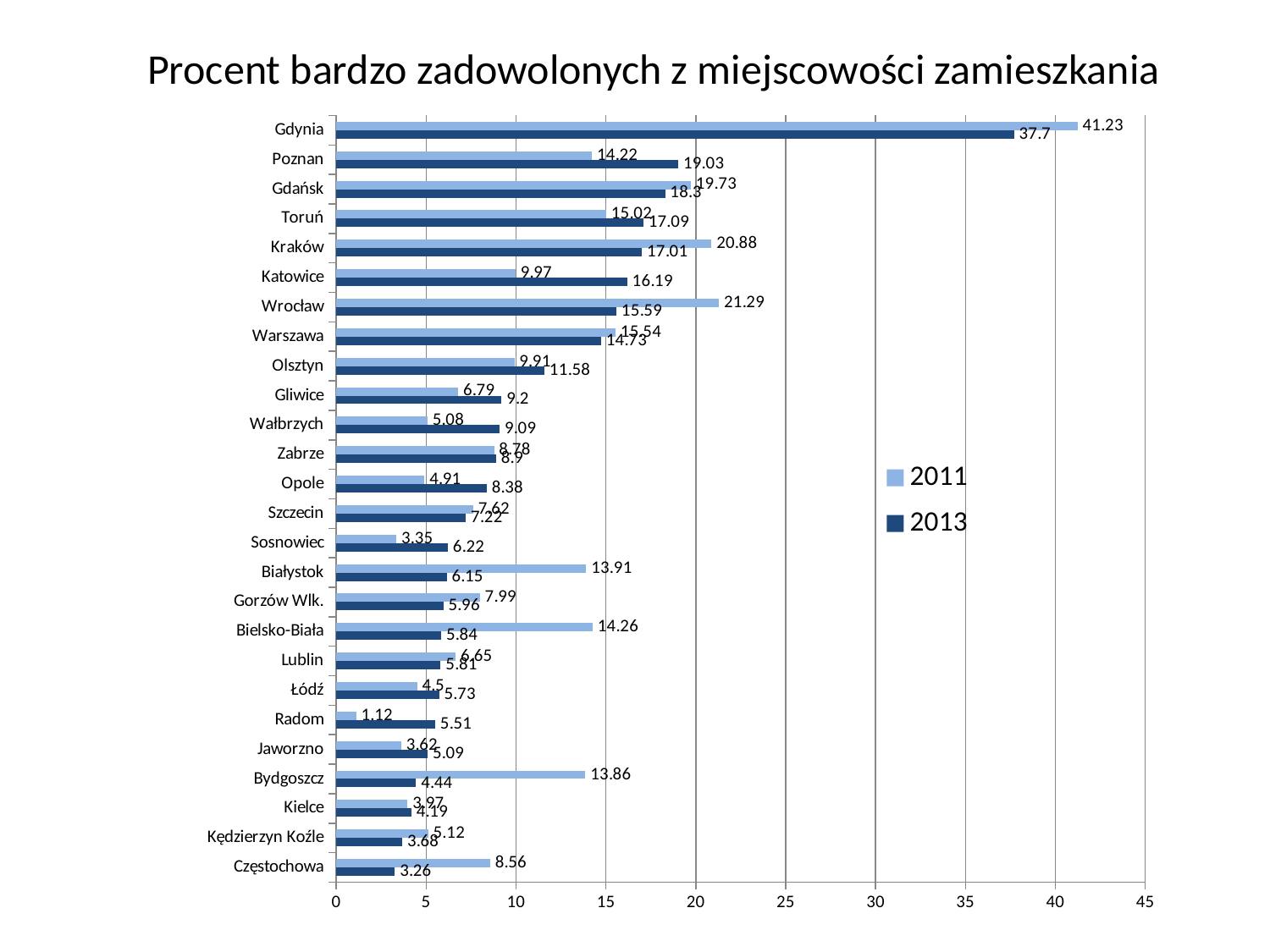

Procent bardzo zadowolonych z miejscowości zamieszkania

### Chart

| Category | 2013 | 2011 |
|---|---|---|
| Częstochowa | 3.26 | 8.56 |
| Kędzierzyn Koźle | 3.68 | 5.12 |
| Kielce | 4.19 | 3.97 |
| Bydgoszcz | 4.44 | 13.86 |
| Jaworzno | 5.09 | 3.62 |
| Radom | 5.51 | 1.12 |
| Łódź | 5.73 | 4.5 |
| Lublin | 5.81 | 6.65 |
| Bielsko-Biała | 5.84 | 14.26 |
| Gorzów Wlk. | 5.96 | 7.99 |
| Białystok | 6.15 | 13.91 |
| Sosnowiec | 6.22 | 3.35 |
| Szczecin | 7.22 | 7.62 |
| Opole | 8.38 | 4.91 |
| Zabrze | 8.9 | 8.78 |
| Wałbrzych | 9.09 | 5.08 |
| Gliwice | 9.2 | 6.79 |
| Olsztyn | 11.58 | 9.91 |
| Warszawa | 14.73 | 15.54 |
| Wrocław | 15.59 | 21.29 |
| Katowice | 16.19 | 9.97 |
| Kraków | 17.01 | 20.88 |
| Toruń | 17.09 | 15.02 |
| Gdańsk | 18.3 | 19.73 |
| Poznan | 19.03 | 14.22 |
| Gdynia | 37.7 | 41.23 |